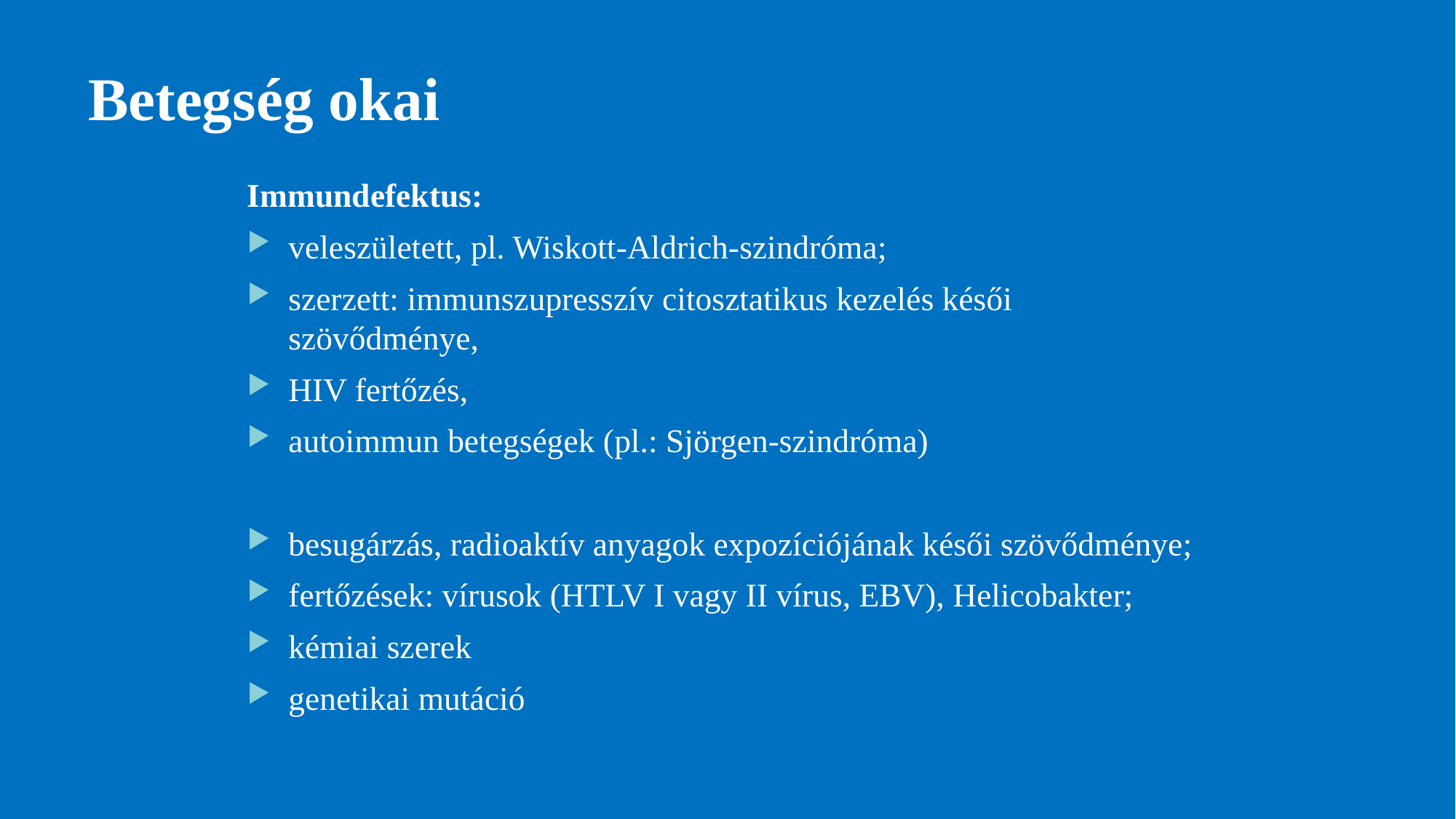

# Betegség okai
Immundefektus:
veleszületett, pl. Wiskott-Aldrich-szindróma;
szerzett: immunszupresszív citosztatikus kezelés késői szövődménye,
HIV fertőzés,
autoimmun betegségek (pl.: Sjörgen-szindróma)

besugárzás, radioaktív anyagok expozíciójának késői szövődménye;
fertőzések: vírusok (HTLV I vagy II vírus, EBV), Helicobakter;
kémiai szerek
genetikai mutáció